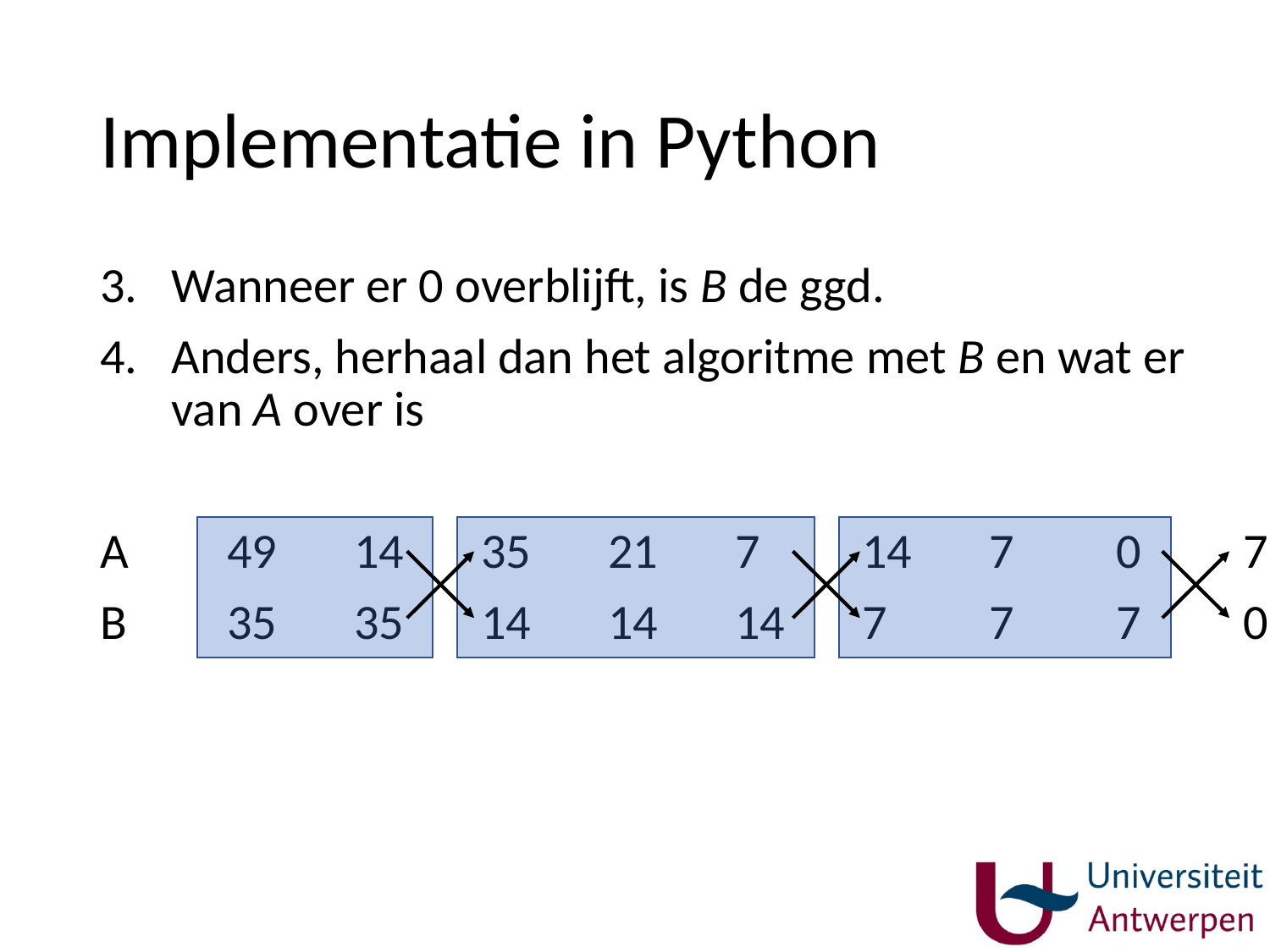

# Implementatie in Python
Wanneer er 0 overblijft, is B de ggd.
Anders, herhaal dan het algoritme met B en wat er van A over is

A	49	14	35	21	7	14	7	0	7
B	35	35	14	14	14	7	7	7	0